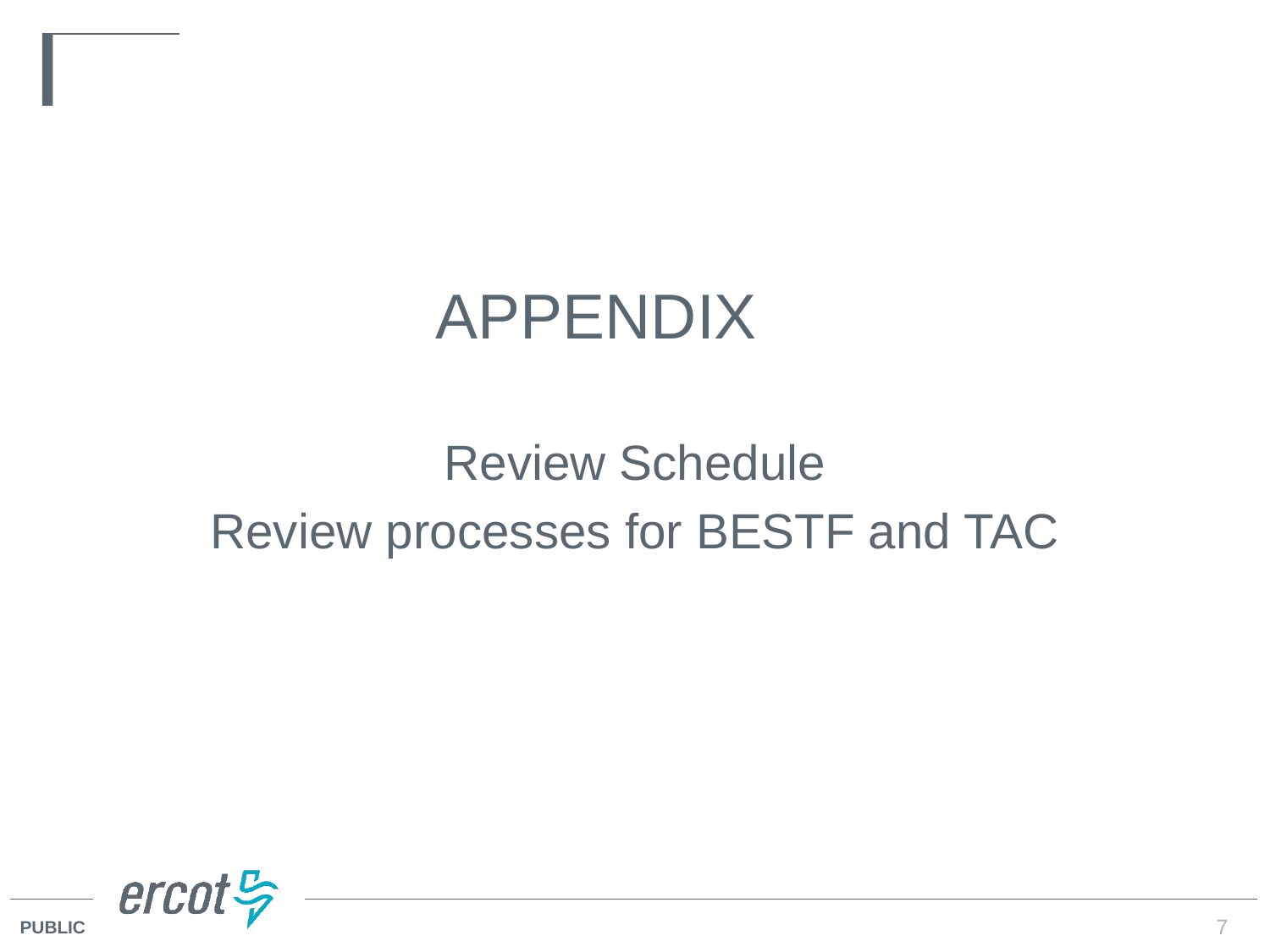

APPENDIX

Review Schedule
Review processes for BESTF and TAC

7